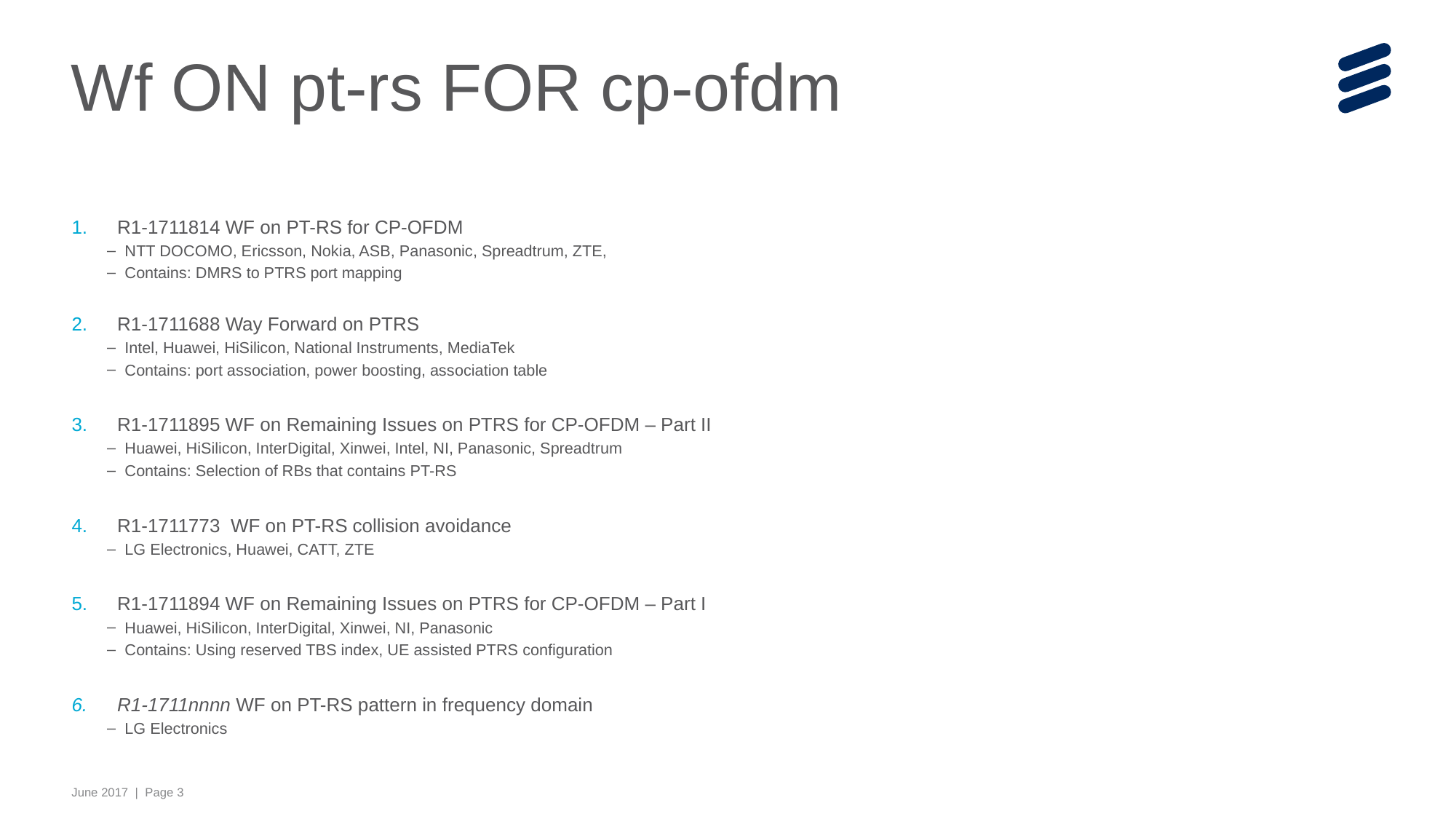

# Wf ON pt-rs FOR cp-ofdm
R1-1711814 WF on PT-RS for CP-OFDM
NTT DOCOMO, Ericsson, Nokia, ASB, Panasonic, Spreadtrum, ZTE,
Contains: DMRS to PTRS port mapping

R1-1711688 Way Forward on PTRS
Intel, Huawei, HiSilicon, National Instruments, MediaTek
Contains: port association, power boosting, association table

R1-1711895 WF on Remaining Issues on PTRS for CP-OFDM – Part II
Huawei, HiSilicon, InterDigital, Xinwei, Intel, NI, Panasonic, Spreadtrum
Contains: Selection of RBs that contains PT-RS

R1-1711773  WF on PT-RS collision avoidance
LG Electronics, Huawei, CATT, ZTE

R1-1711894 WF on Remaining Issues on PTRS for CP-OFDM – Part I
Huawei, HiSilicon, InterDigital, Xinwei, NI, Panasonic
Contains: Using reserved TBS index, UE assisted PTRS configuration

R1-1711nnnn WF on PT-RS pattern in frequency domain
LG Electronics